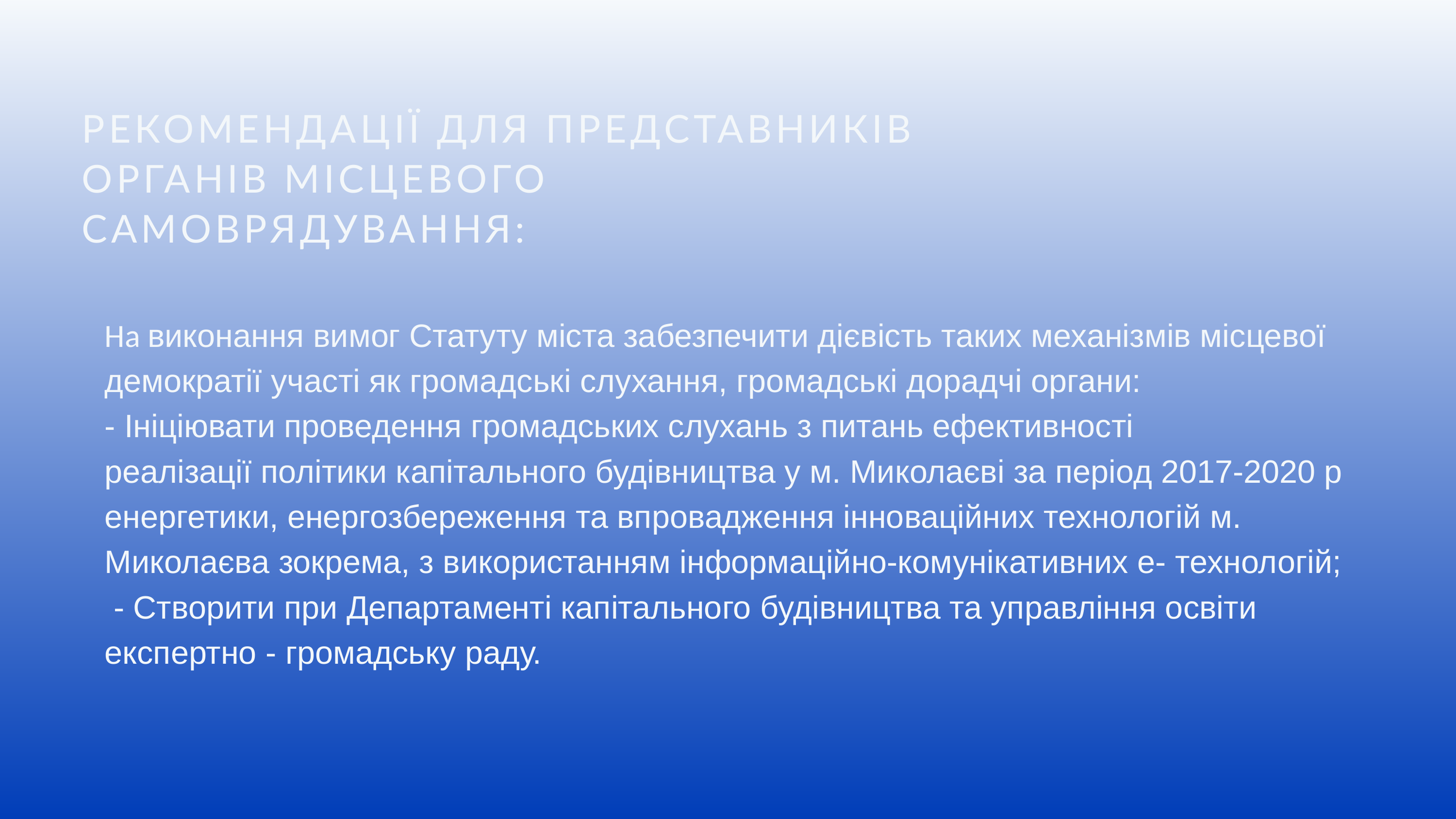

РЕКОМЕНДАЦІЇ ДЛЯ ПРЕДСТАВНИКІВ ОРГАНІВ МІСЦЕВОГО САМОВРЯДУВАННЯ:
На виконання вимог Статуту міста забезпечити дієвість таких механізмів місцевої демократії участі як громадські слухання, громадські дорадчі органи:
- Ініціювати проведення громадських слухань з питань ефективності
реалізації політики капітального будівництва у м. Миколаєві за період 2017-2020 р енергетики, енергозбереження та впровадження інноваційних технологій м. Миколаєва зокрема, з використанням інформаційно-комунікативних е- технологій;
 - Створити при Департаменті капітального будівництва та управління освіти експертно - громадську раду.